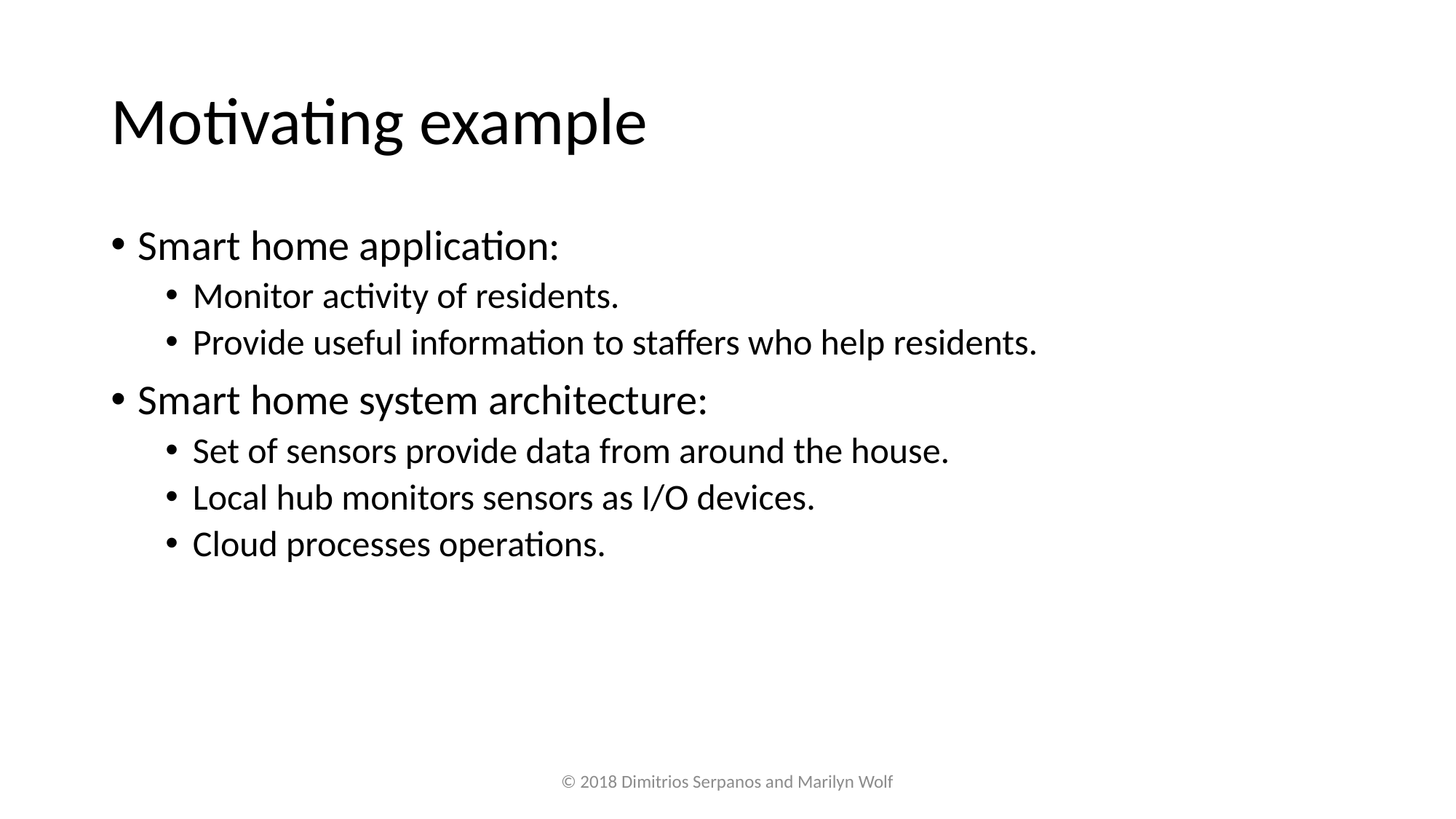

# Motivating example
Smart home application:
Monitor activity of residents.
Provide useful information to staffers who help residents.
Smart home system architecture:
Set of sensors provide data from around the house.
Local hub monitors sensors as I/O devices.
Cloud processes operations.

© 2018 Dimitrios Serpanos and Marilyn Wolf